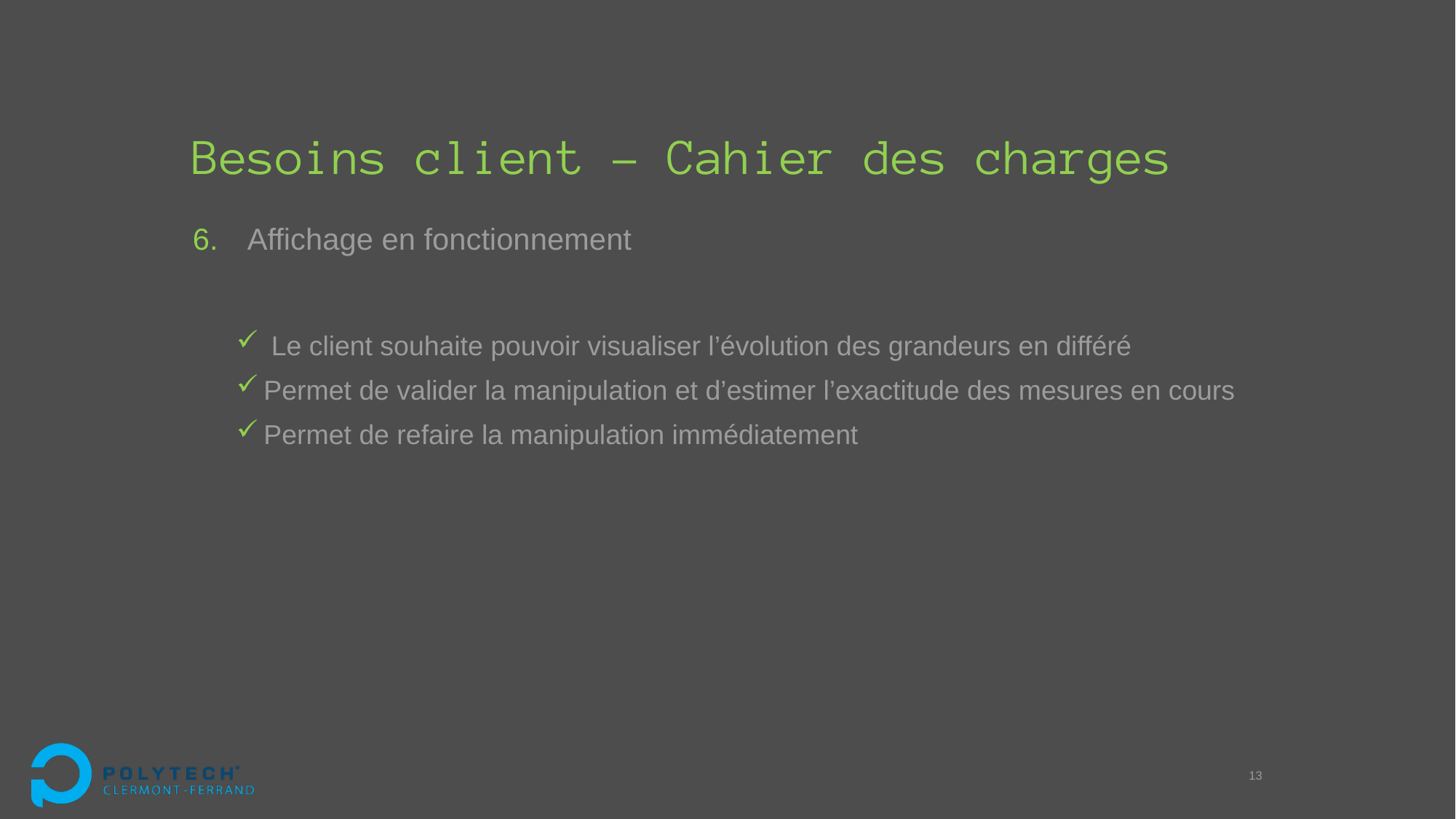

# Besoins client - Cahier des charges
Affichage en fonctionnement

 Le client souhaite pouvoir visualiser l’évolution des grandeurs en différé
Permet de valider la manipulation et d’estimer l’exactitude des mesures en cours
Permet de refaire la manipulation immédiatement
13